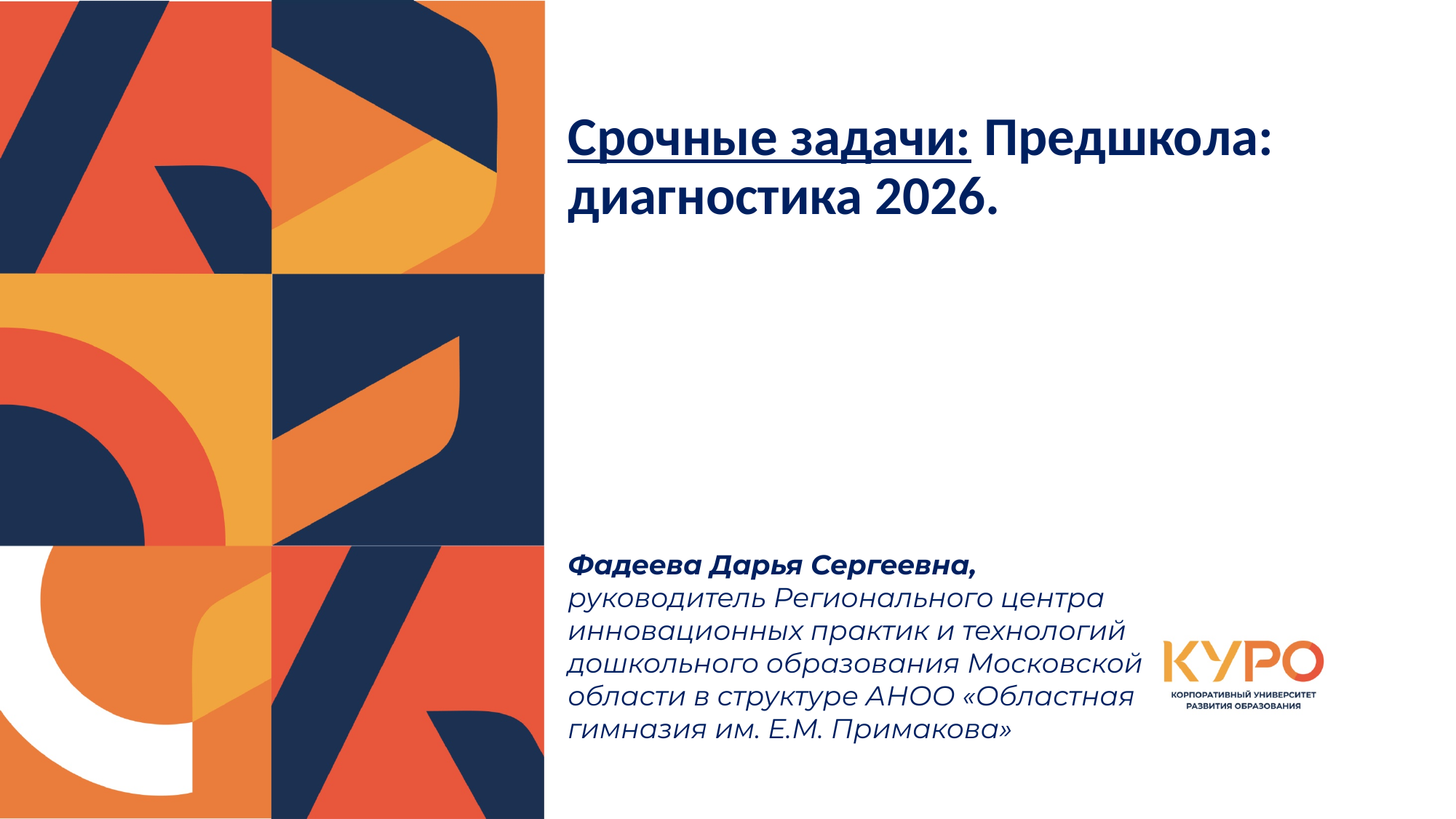

Срочные задачи: Предшкола: диагностика 2026.
Фадеева Дарья Сергеевна,
руководитель Регионального центра инновационных практик и технологий дошкольного образования Московской области в структуре АНОО «Областная гимназия им. Е.М. Примакова»